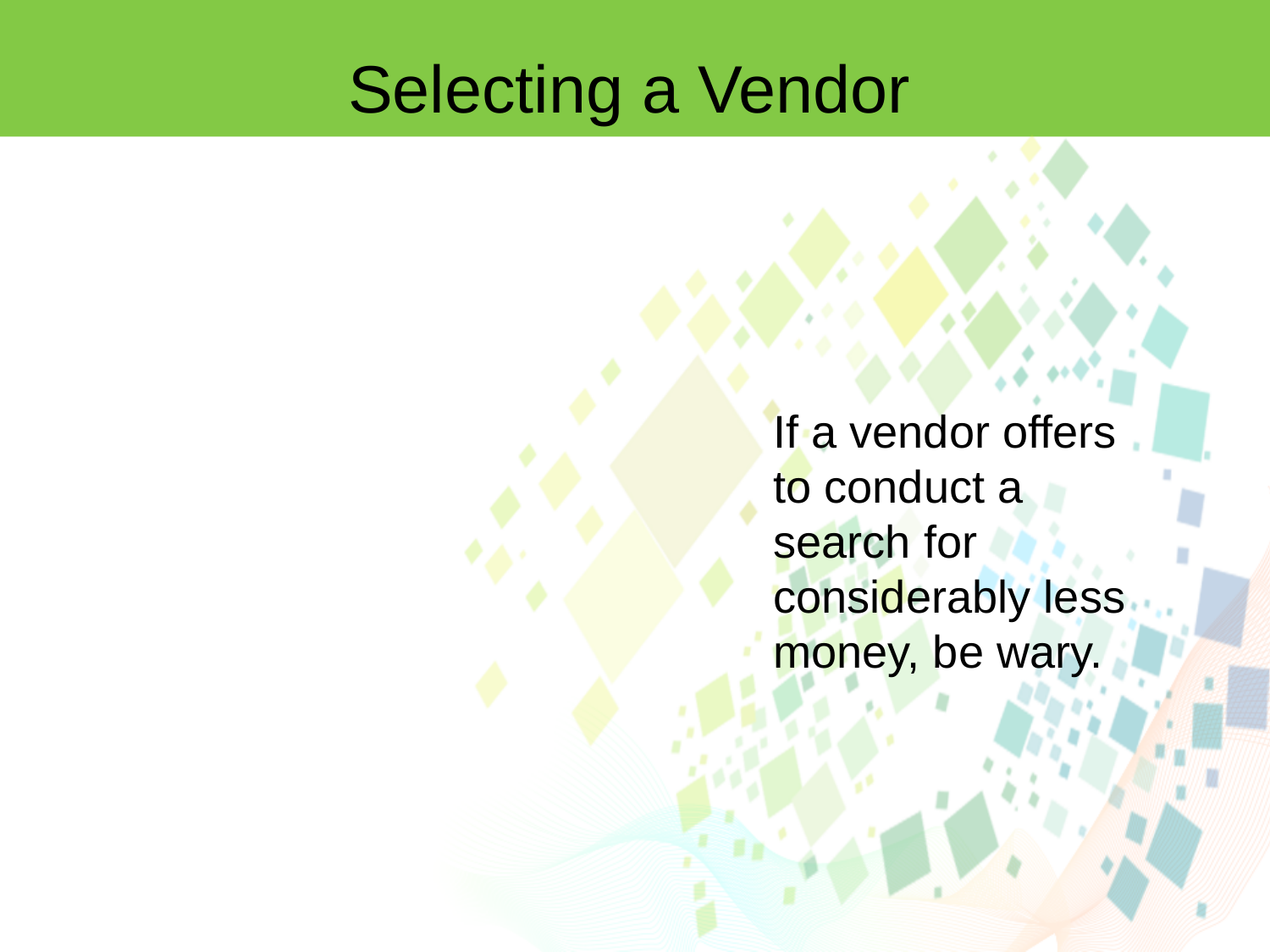

Selecting a Vendor
If a vendor offers
to conduct a search for considerably less money, be wary.